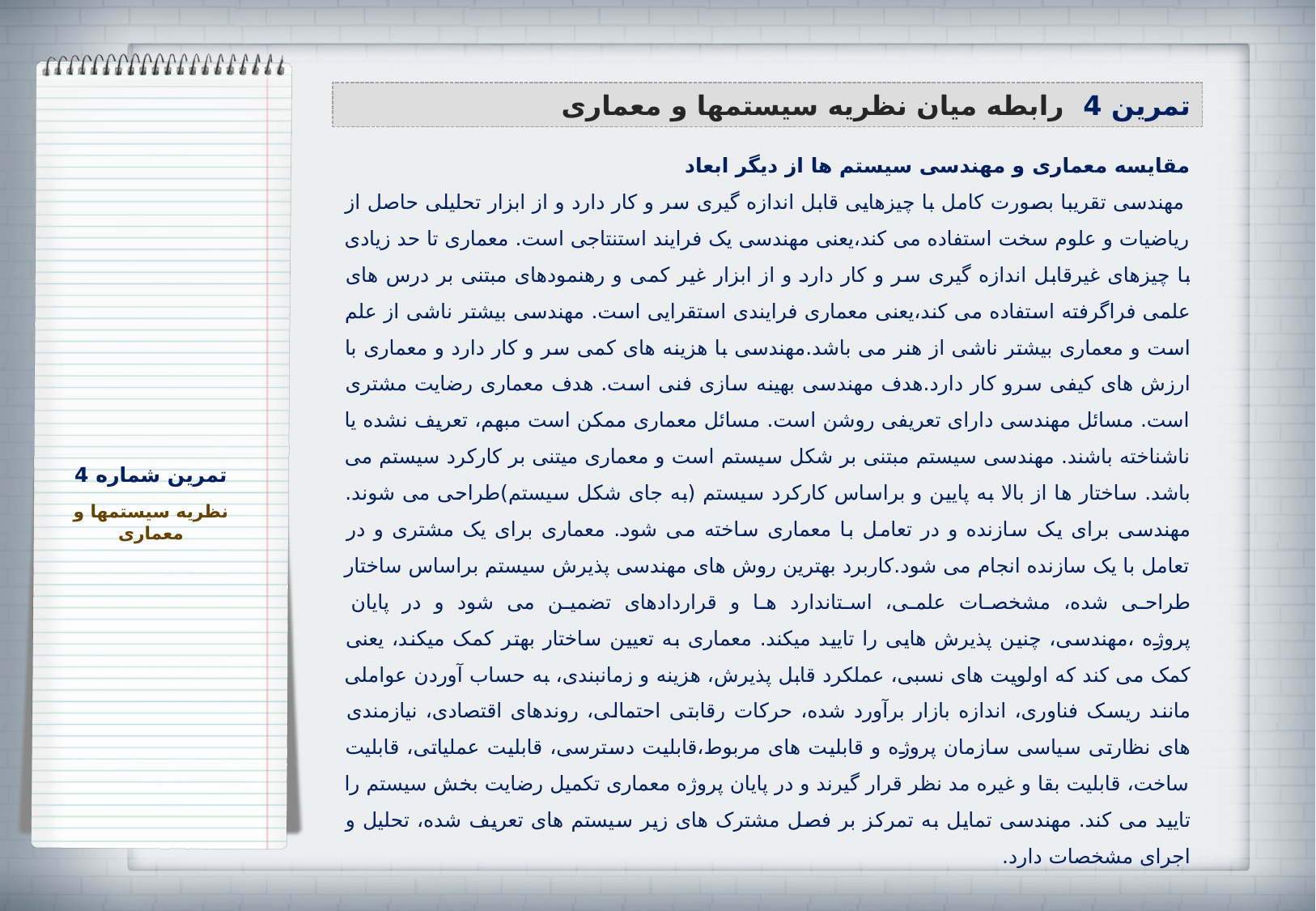

تمرین 4  رابطه میان نظریه سیستم‏ها و معماری
مقایسه معماری و مهندسی سیستم ها از دیگر ابعاد
 مهندسی تقریبا بصورت کامل با چیزهایی قابل اندازه گیری سر و کار دارد و از ابزار تحلیلی حاصل از ریاضیات و علوم سخت استفاده می کند،یعنی مهندسی یک فرایند استنتاجی است. معماری تا حد زیادی با چیزهای غیرقابل اندازه گیری سر و کار دارد و از ابزار غیر کمی و رهنمودهای مبتنی بر درس های علمی فراگرفته استفاده می کند،یعنی معماری فرایندی استقرایی است. مهندسی بیشتر ناشی از علم است و معماری بیشتر ناشی از هنر می باشد.مهندسی با هزینه های کمی سر و کار دارد و معماری با ارزش های کیفی سرو کار دارد.هدف مهندسی بهینه سازی فنی است. هدف معماری رضایت مشتری است. مسائل مهندسی دارای تعریفی روشن است. مسائل معماری ممکن است مبهم، تعریف نشده یا ناشناخته باشند. مهندسی سیستم مبتنی بر شکل سیستم است و معماری میتنی بر کارکرد سیستم می باشد. ساختار ها از بالا به پایین و براساس کارکرد سیستم (به جای شکل سیستم)طراحی می شوند. مهندسی برای یک سازنده و در تعامل با معماری ساخته می شود. معماری برای یک مشتری و در تعامل با یک سازنده انجام می شود.کاربرد بهترین روش های مهندسی پذیرش سیستم براساس ساختار طراحی شده، مشخصات علمی، استاندارد ها و قراردادهای تضمین می شود و در پایان پروژه ،مهندسی، چنین پذیرش هایی را تایید میکند. معماری به تعیین ساختار بهتر کمک میکند، یعنی کمک می کند که اولویت های نسبی، عملکرد قابل پذیرش، هزینه و زمانبندی، به حساب آوردن عواملی مانند ریسک فناوری، اندازه بازار برآورد شده، حرکات رقابتی احتمالی، روندهای اقتصادی، نیازمندی های نظارتی سیاسی سازمان پروژه و قابلیت های مربوط،قابلیت دسترسی، قابلیت عملیاتی، قابلیت ساخت، قابلیت بقا و غیره مد نظر قرار گیرند و در پایان پروژه معماری تکمیل رضایت بخش سیستم را تایید می کند. مهندسی تمایل به تمرکز بر فصل مشترک های زیر سیستم های تعریف شده، تحلیل و اجرای مشخصات دارد.
تمرین شماره 4
نظریه سیستم‏ها و معماری